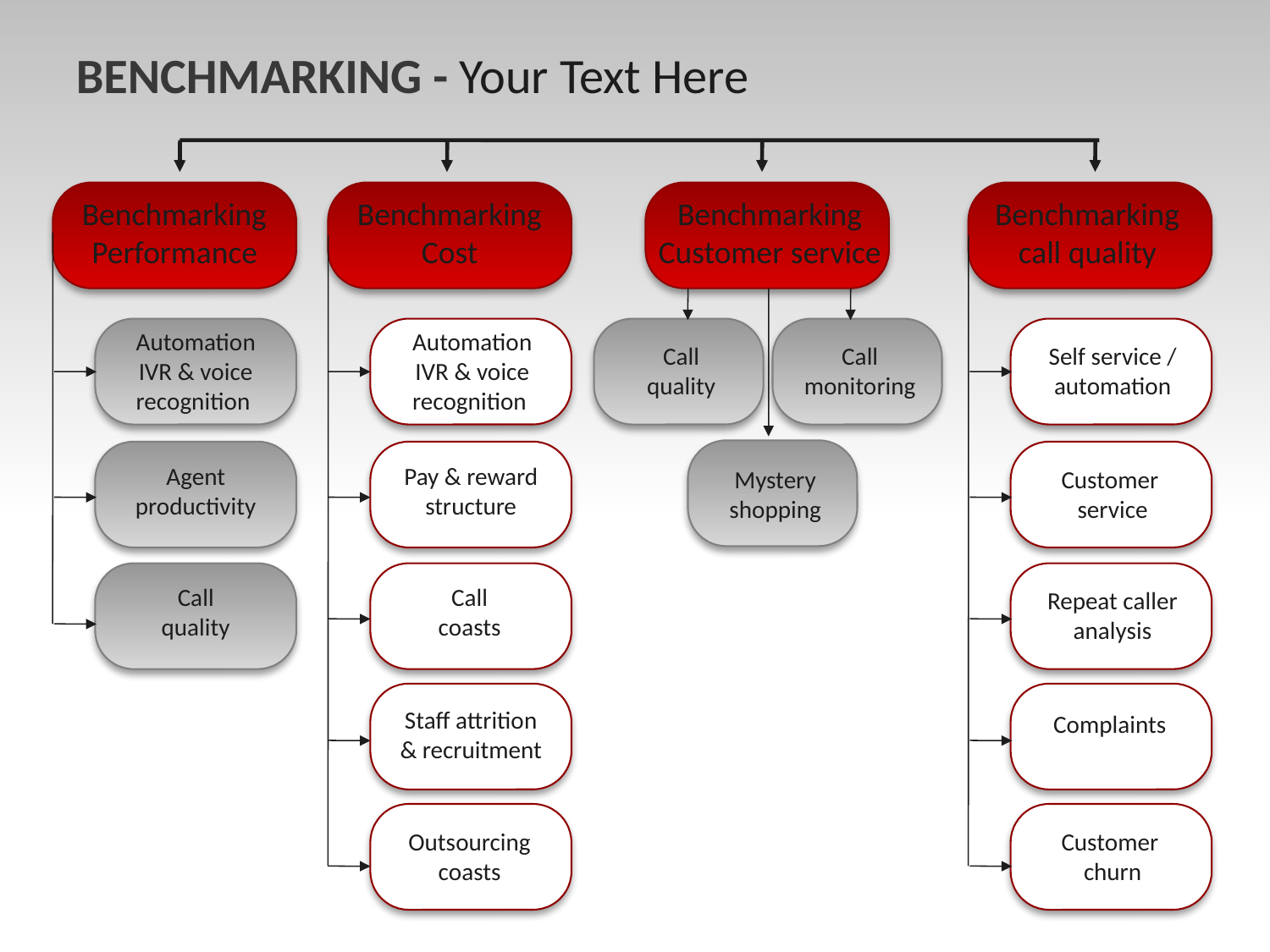

BENCHMARKING - Your Text Here

Benchmarking Performance
Benchmarking Cost
Benchmarking Customer service
Benchmarking call quality

Automation IVR & voice recognition
Automation IVR & voice recognition
Call quality
Call monitoring
Self service / automation

Agent productivity
Pay & reward structure
Mystery shopping
Customer  service

Call quality
Call coasts
Repeat caller analysis

Staff attrition & recruitment
Complaints

Outsourcing coasts
Customer  churn